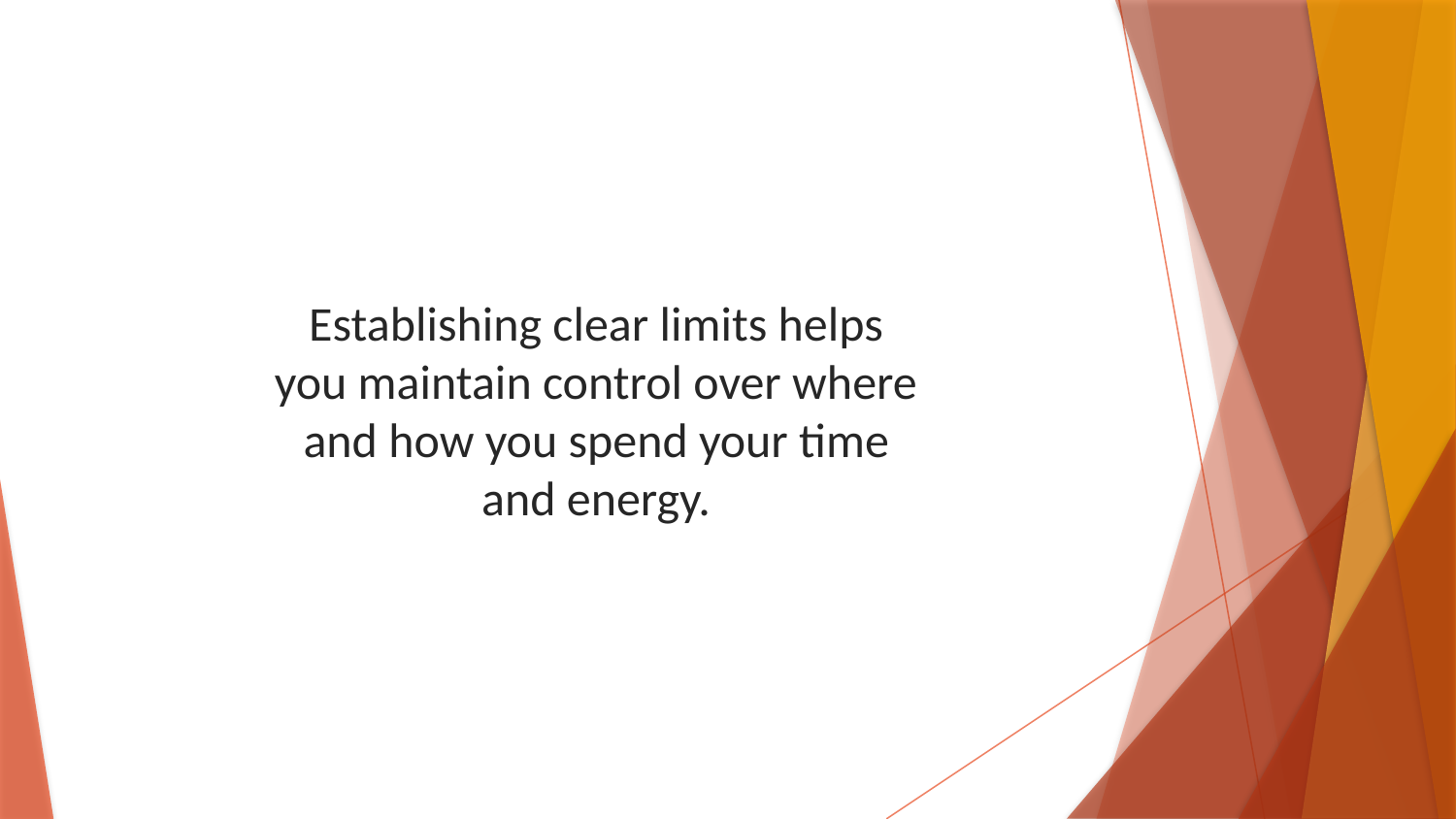

Establishing clear limits helps you maintain control over where and how you spend your time and energy.